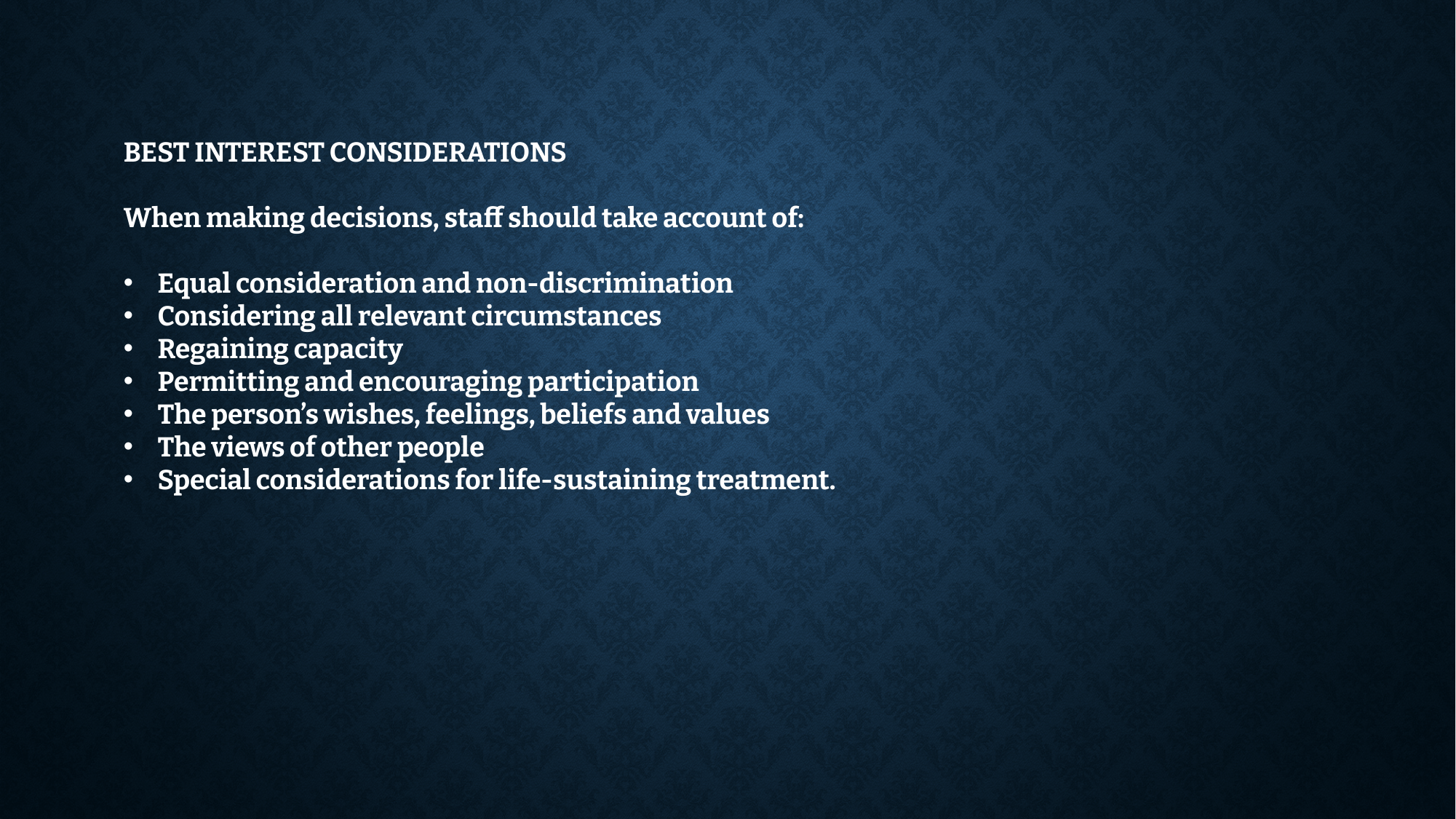

BEST INTEREST CONSIDERATIONS

When making decisions, staff should take account of:

Equal consideration and non-discrimination
Considering all relevant circumstances
Regaining capacity
Permitting and encouraging participation
The person’s wishes, feelings, beliefs and values
The views of other people
Special considerations for life-sustaining treatment.